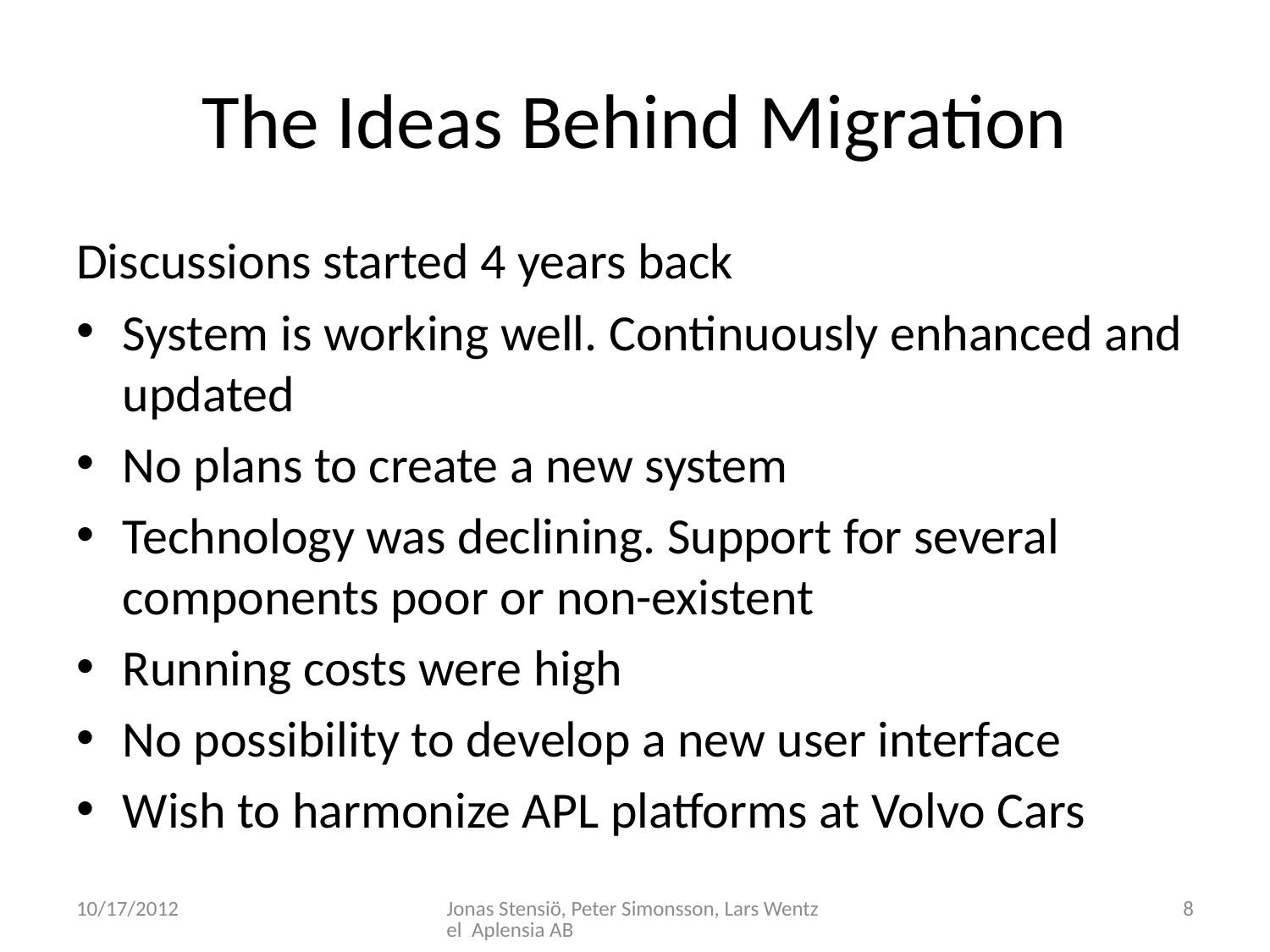

# The Ideas Behind Migration
Discussions started 4 years back
System is working well. Continuously enhanced and updated
No plans to create a new system
Technology was declining. Support for several components poor or non-existent
Running costs were high
No possibility to develop a new user interface
Wish to harmonize APL platforms at Volvo Cars
10/17/2012
Jonas Stensiö, Peter Simonsson, Lars Wentzel  Aplensia AB
8